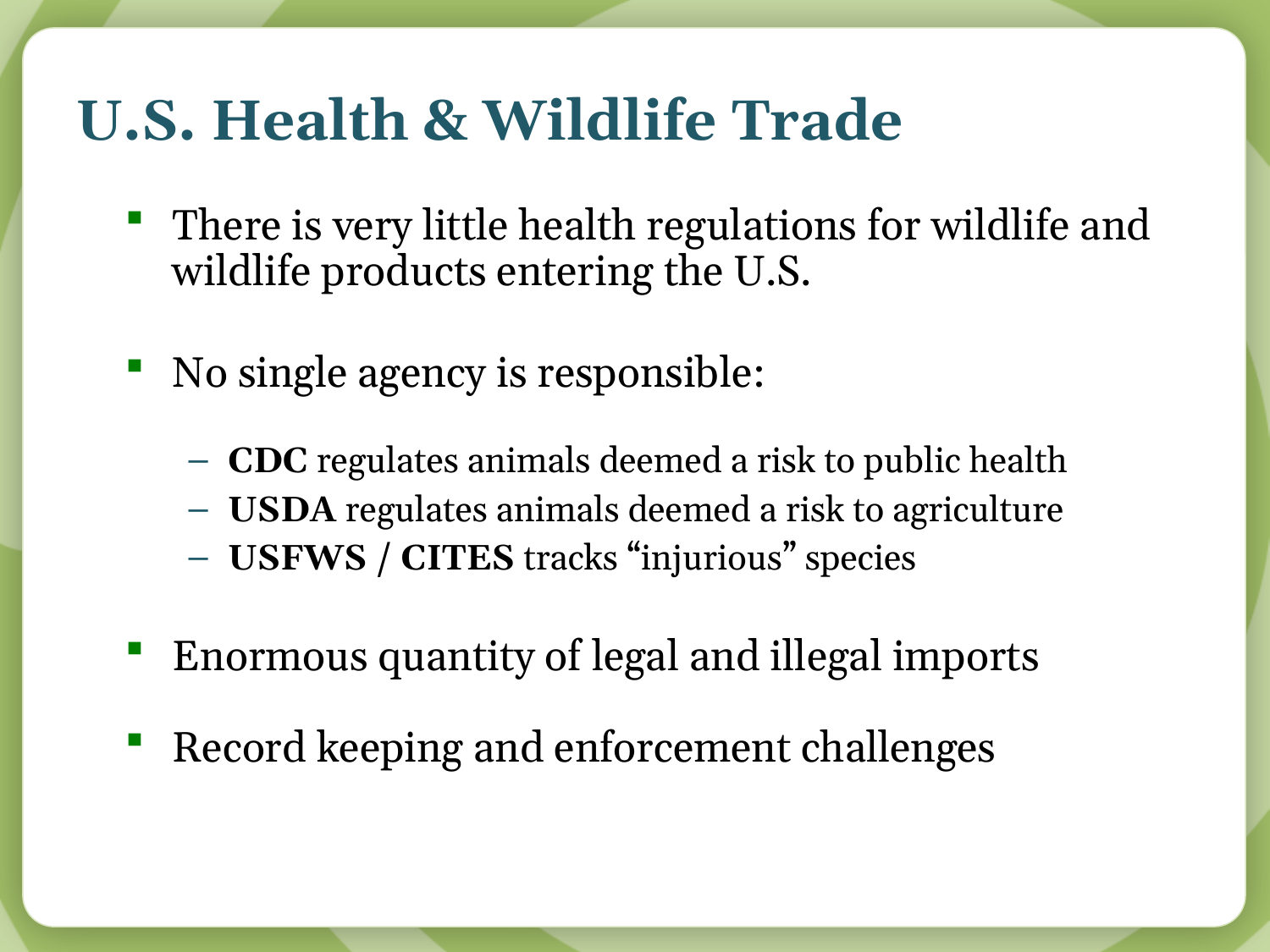

# U.S. Health & Wildlife Trade
There is very little health regulations for wildlife and wildlife products entering the U.S.

No single agency is responsible:
CDC regulates animals deemed a risk to public health
USDA regulates animals deemed a risk to agriculture
USFWS / CITES tracks “injurious” species

Enormous quantity of legal and illegal imports

Record keeping and enforcement challenges